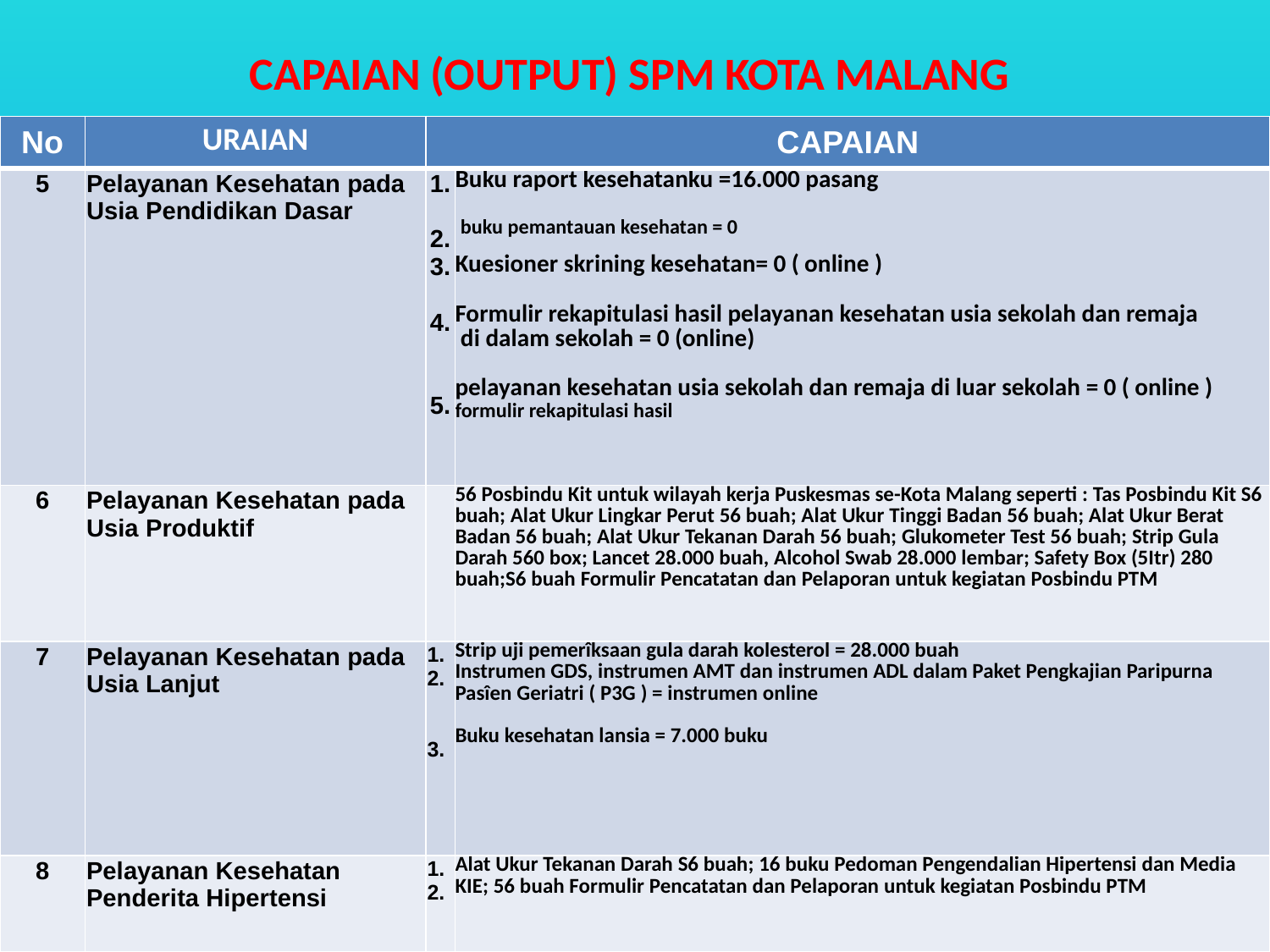

# CAPAIAN (OUTPUT) SPM KOTA MALANG
| No | URAIAN | CAPAIAN |  |
| --- | --- | --- | --- |
| 5 | Pelayanan Kesehatan pada Usia Pendidikan Dasar | 1. 2. 3. 4. 5. | Buku raport kesehatanku =16.000 pasang buku pemantauan kesehatan = 0 Kuesioner skrining kesehatan= 0 ( online ) Formulir rekapitulasi hasil pelayanan kesehatan usia sekolah dan remaja di dalam sekolah = 0 (online) pelayanan kesehatan usia sekolah dan remaja di luar sekolah = 0 ( online ) formulir rekapitulasi hasil |
| 6 | Pelayanan Kesehatan pada Usia Produktif |  | 56 Posbindu Kit untuk wilayah kerja Puskesmas se-Kota Malang seperti : Tas Posbindu Kit S6 buah; Alat Ukur Lingkar Perut 56 buah; Alat Ukur Tinggi Badan 56 buah; Alat Ukur Berat Badan 56 buah; Alat Ukur Tekanan Darah 56 buah; Glukometer Test 56 buah; Strip Gula Darah 560 box; Lancet 28.000 buah, Alcohol Swab 28.000 lembar; Safety Box (5Itr) 280 buah;S6 buah Formulir Pencatatan dan Pelaporan untuk kegiatan Posbindu PTM |
| 7 | Pelayanan Kesehatan pada Usia Lanjut | 1. 2. 3. | Strip uji pemerîksaan gula darah kolesterol = 28.000 buah Instrumen GDS, instrumen AMT dan instrumen ADL dalam Paket Pengkajian Paripurna Pasîen Geriatri ( P3G ) = instrumen online Buku kesehatan lansia = 7.000 buku |
| 8 | Pelayanan Kesehatan Penderita Hipertensi | 1. 2. | Alat Ukur Tekanan Darah S6 buah; 16 buku Pedoman Pengendalian Hipertensi dan Media KIE; 56 buah Formulir Pencatatan dan Pelaporan untuk kegiatan Posbindu PTM |